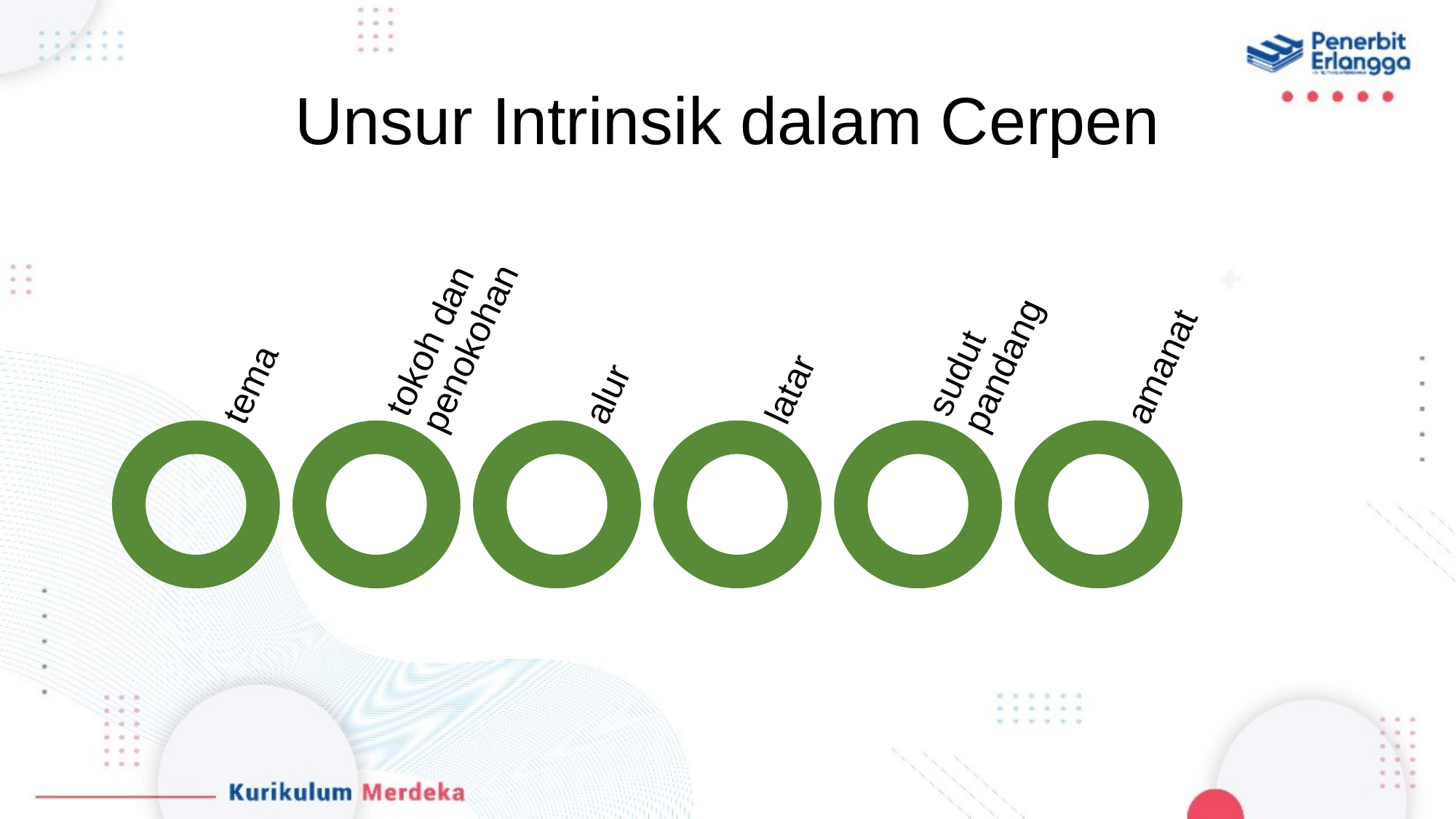

# Unsur Intrinsik dalam Cerpen
tema
tokoh dan penokohan
alur
latar
sudut pandang
amanat